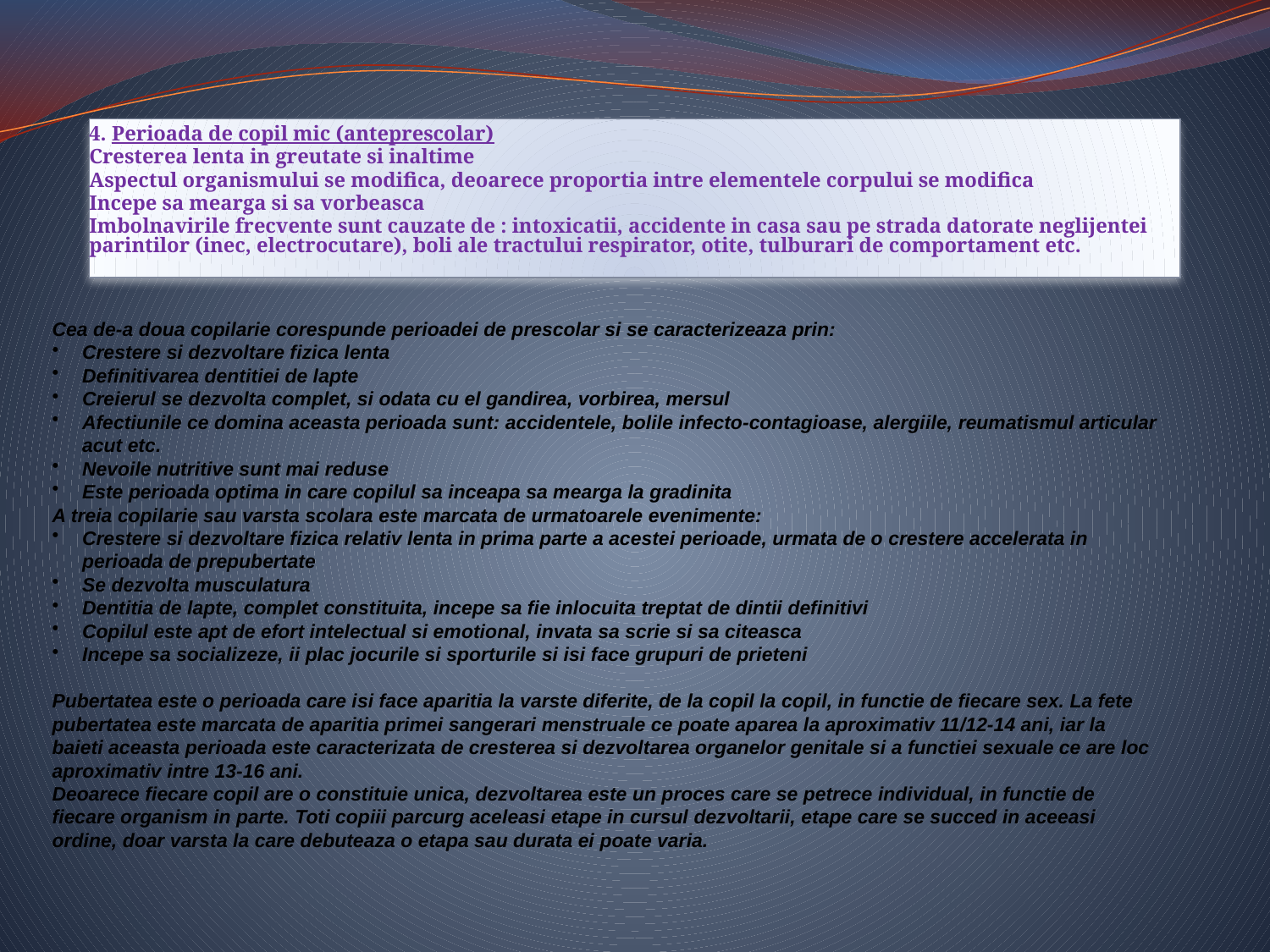

4. Perioada de copil mic (anteprescolar)
Cresterea lenta in greutate si inaltime
Aspectul organismului se modifica, deoarece proportia intre elementele corpului se modifica
Incepe sa mearga si sa vorbeasca
Imbolnavirile frecvente sunt cauzate de : intoxicatii, accidente in casa sau pe strada datorate neglijentei parintilor (inec, electrocutare), boli ale tractului respirator, otite, tulburari de comportament etc.

Cea de-a doua copilarie corespunde perioadei de prescolar si se caracterizeaza prin:
Crestere si dezvoltare fizica lenta
Definitivarea dentitiei de lapte
Creierul se dezvolta complet, si odata cu el gandirea, vorbirea, mersul
Afectiunile ce domina aceasta perioada sunt: accidentele, bolile infecto-contagioase, alergiile, reumatismul articular acut etc.
Nevoile nutritive sunt mai reduse
Este perioada optima in care copilul sa inceapa sa mearga la gradinita
A treia copilarie sau varsta scolara este marcata de urmatoarele evenimente:
Crestere si dezvoltare fizica relativ lenta in prima parte a acestei perioade, urmata de o crestere accelerata in perioada de prepubertate
Se dezvolta musculatura
Dentitia de lapte, complet constituita, incepe sa fie inlocuita treptat de dintii definitivi
Copilul este apt de efort intelectual si emotional, invata sa scrie si sa citeasca
Incepe sa socializeze, ii plac jocurile si sporturile si isi face grupuri de prieteni

Pubertatea este o perioada care isi face aparitia la varste diferite, de la copil la copil, in functie de fiecare sex. La fete pubertatea este marcata de aparitia primei sangerari menstruale ce poate aparea la aproximativ 11/12-14 ani, iar la baieti aceasta perioada este caracterizata de cresterea si dezvoltarea organelor genitale si a functiei sexuale ce are loc aproximativ intre 13-16 ani.
Deoarece fiecare copil are o constituie unica, dezvoltarea este un proces care se petrece individual, in functie de fiecare organism in parte. Toti copiii parcurg aceleasi etape in cursul dezvoltarii, etape care se succed in aceeasi ordine, doar varsta la care debuteaza o etapa sau durata ei poate varia.